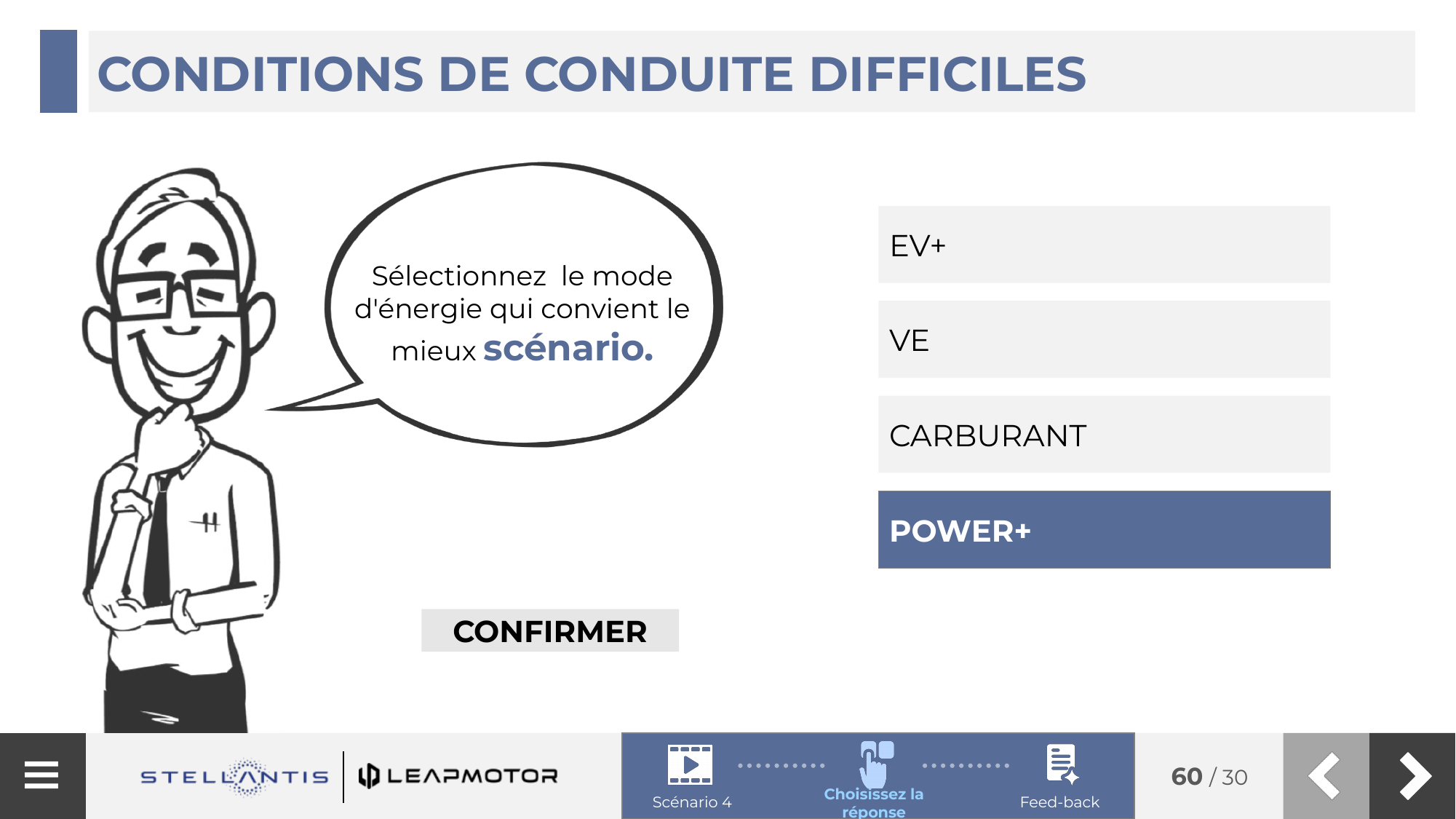

Conditions de conduite difficiles
EV+
VE
CARBURANT
POWER+
CONFIRMER
Scénario 4